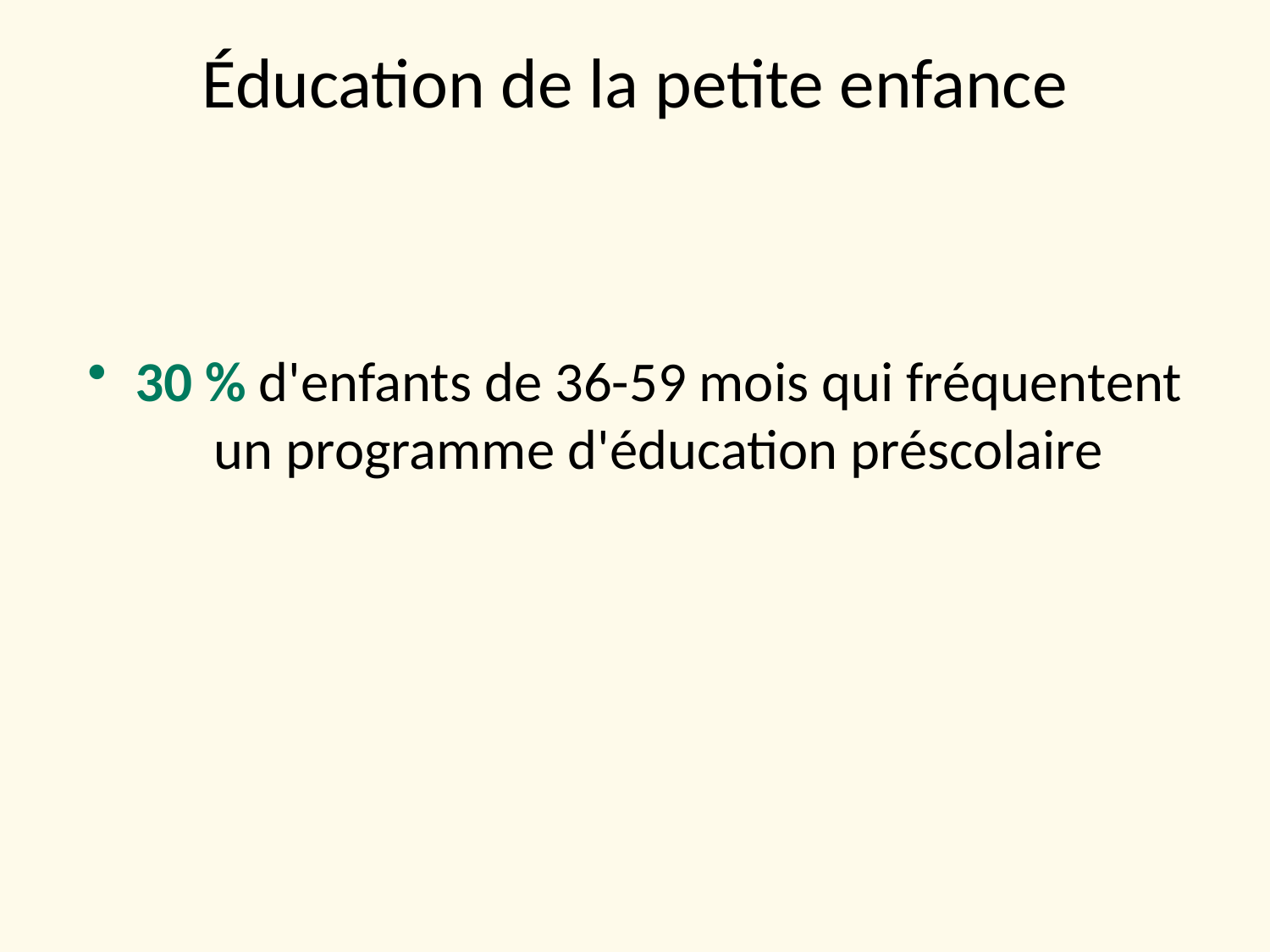

# Éducation de la petite enfance
30 % d'enfants de 36-59 mois qui fréquentent un programme d'éducation préscolaire